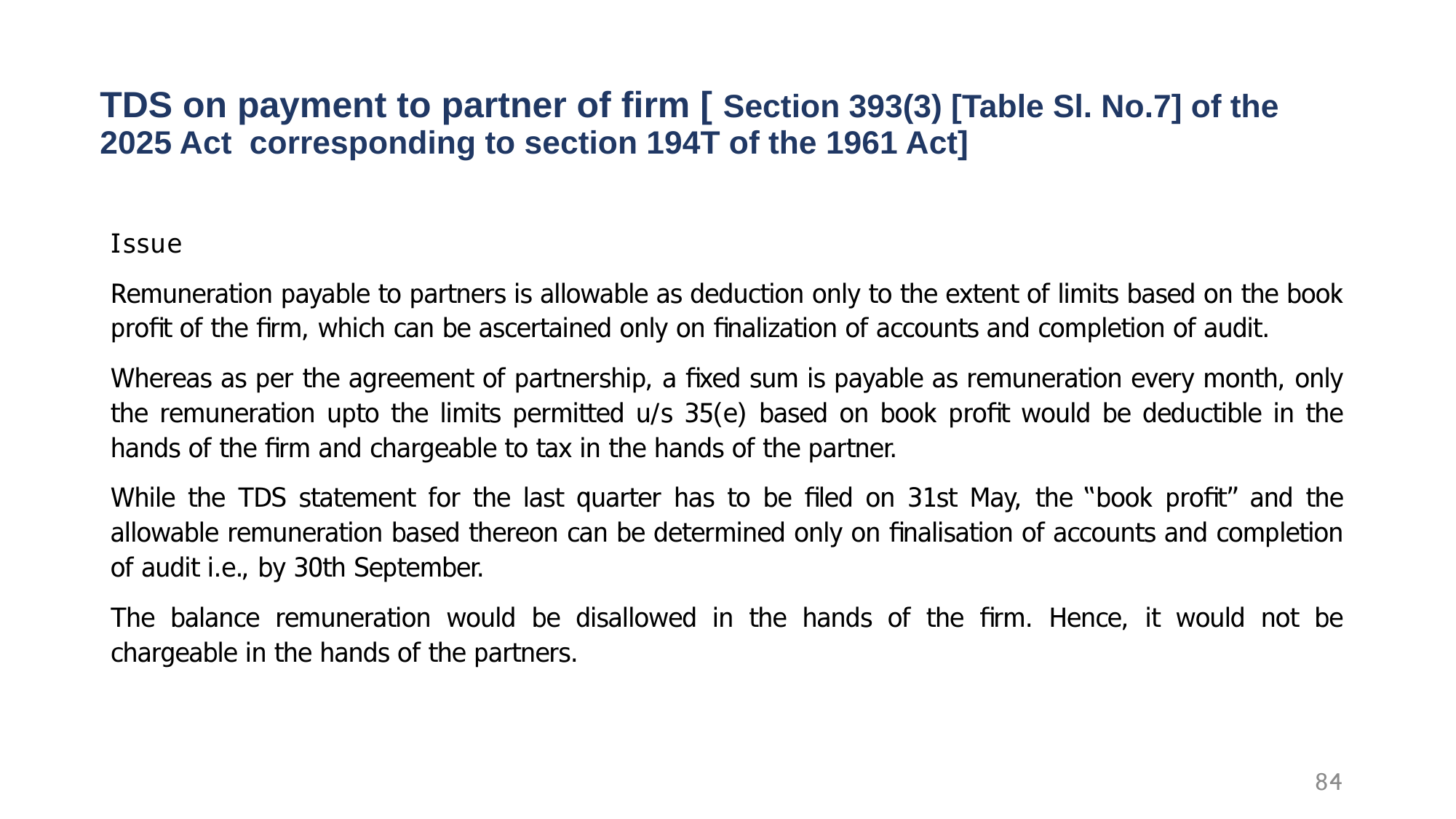

# TDS on payment to partner of firm [ Section 393(3) [Table Sl. No.7] of the 2025 Act  corresponding to section 194T of the 1961 Act]
Issue
Remuneration payable to partners is allowable as deduction only to the extent of limits based on the book profit of the firm, which can be ascertained only on finalization of accounts and completion of audit.
Whereas as per the agreement of partnership, a fixed sum is payable as remuneration every month, only the remuneration upto the limits permitted u/s 35(e) based on book profit would be deductible in the hands of the firm and chargeable to tax in the hands of the partner.
While the TDS statement for the last quarter has to be filed on 31st May, the “book profit” and the allowable remuneration based thereon can be determined only on finalisation of accounts and completion of audit i.e., by 30th September.
The balance remuneration would be disallowed in the hands of the firm. Hence, it would not be chargeable in the hands of the partners.

84